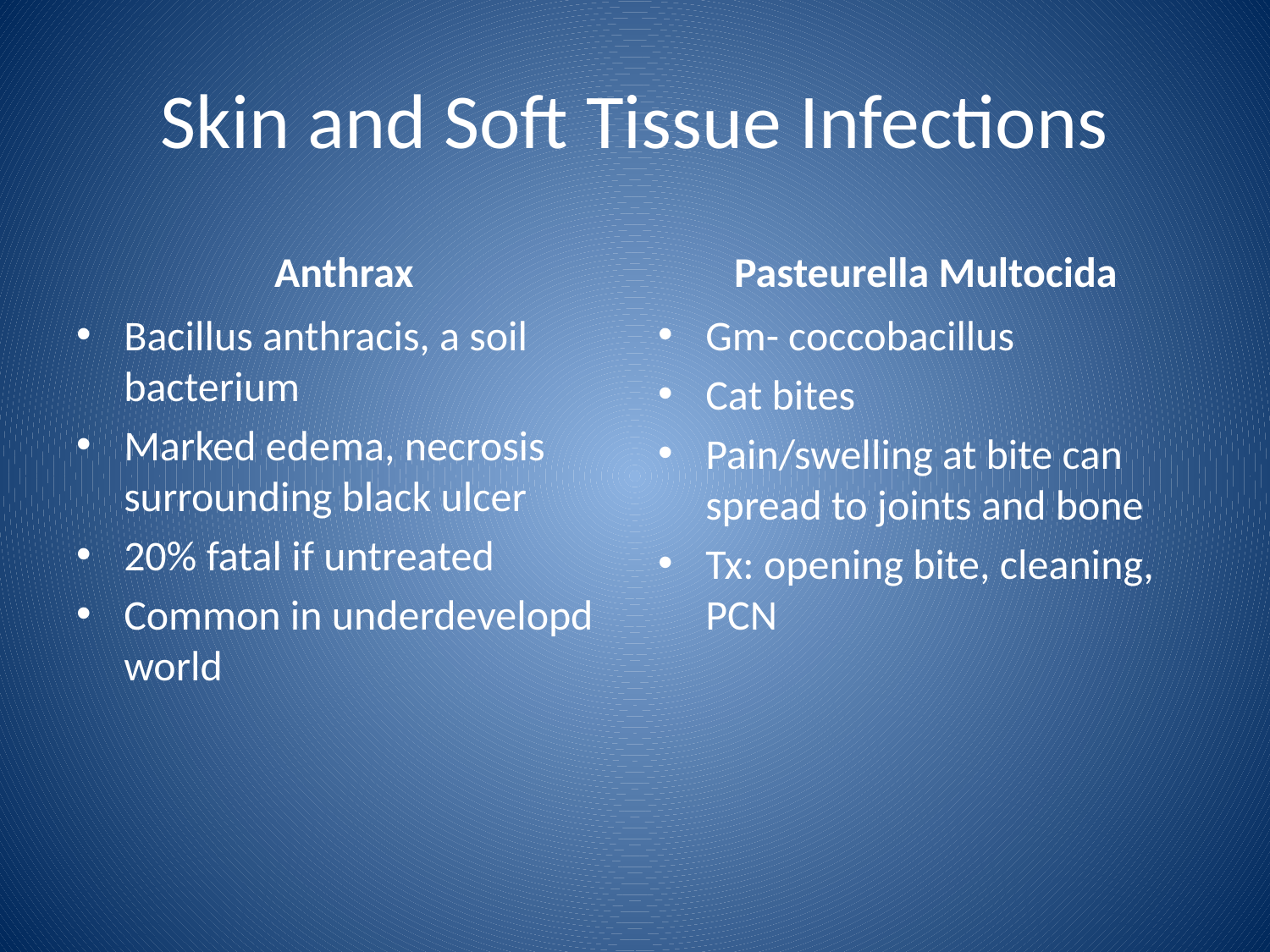

# Skin and Soft Tissue Infections
Anthrax
Pasteurella Multocida
Bacillus anthracis, a soil bacterium
Marked edema, necrosis surrounding black ulcer
20% fatal if untreated
Common in underdevelopd world
Gm- coccobacillus
Cat bites
Pain/swelling at bite can spread to joints and bone
Tx: opening bite, cleaning, PCN